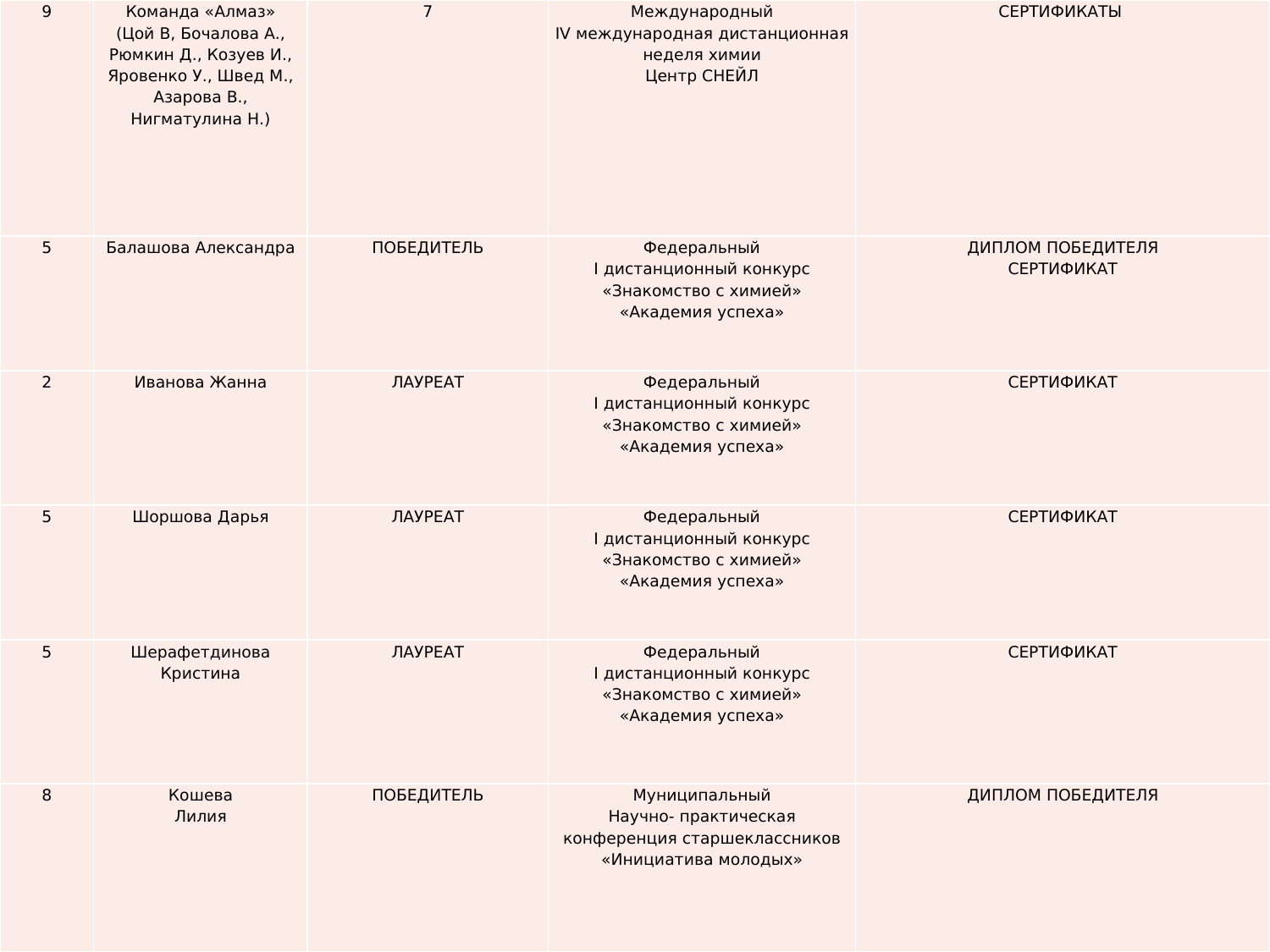

| 9 | Команда «Алмаз» (Цой В, Бочалова А., Рюмкин Д., Козуев И., Яровенко У., Швед М., Азарова В., Нигматулина Н.) | 7 | Международный IV международная дистанционная неделя химии Центр СНЕЙЛ | СЕРТИФИКАТЫ |
| --- | --- | --- | --- | --- |
| 5 | Балашова Александра | ПОБЕДИТЕЛЬ | Федеральный I дистанционный конкурс «Знакомство с химией» «Академия успеха» | ДИПЛОМ ПОБЕДИТЕЛЯ СЕРТИФИКАТ |
| 2 | Иванова Жанна | ЛАУРЕАТ | Федеральный I дистанционный конкурс «Знакомство с химией» «Академия успеха» | СЕРТИФИКАТ |
| 5 | Шоршова Дарья | ЛАУРЕАТ | Федеральный I дистанционный конкурс «Знакомство с химией» «Академия успеха» | СЕРТИФИКАТ |
| 5 | Шерафетдинова Кристина | ЛАУРЕАТ | Федеральный I дистанционный конкурс «Знакомство с химией» «Академия успеха» | СЕРТИФИКАТ |
| 8 | Кошева Лилия | ПОБЕДИТЕЛЬ | Муниципальный Научно- практическая конференция старшеклассников «Инициатива молодых» | ДИПЛОМ ПОБЕДИТЕЛЯ |
#